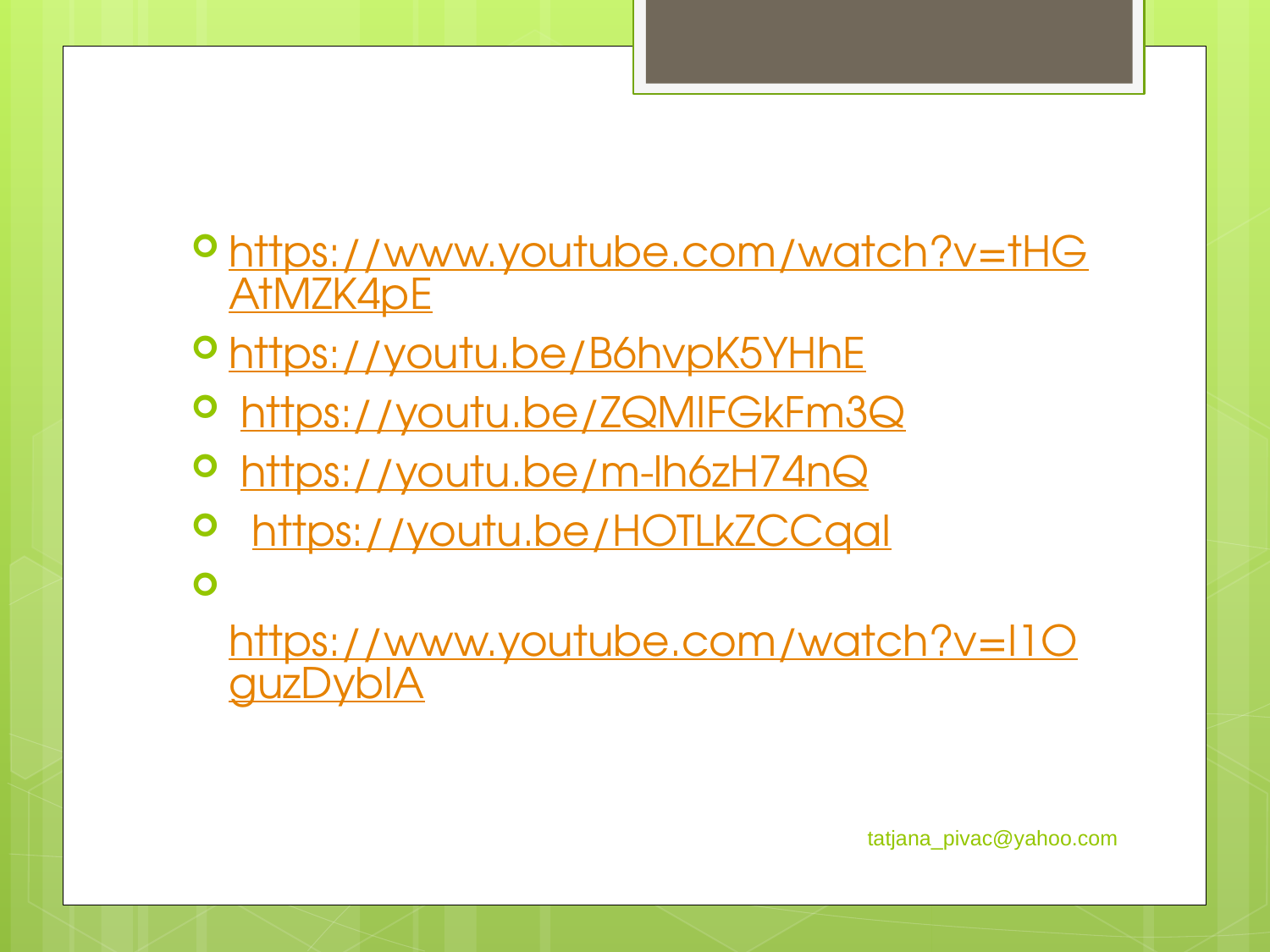

https://www.youtube.com/watch?v=tHGAtMZK4pE
https://youtu.be/B6hvpK5YHhE
 https://youtu.be/ZQMIFGkFm3Q
 https://youtu.be/m-lh6zH74nQ
  https://youtu.be/HOTLkZCCqaI
  https://www.youtube.com/watch?v=I1OguzDybIA

tatjana_pivac@yahoo.com